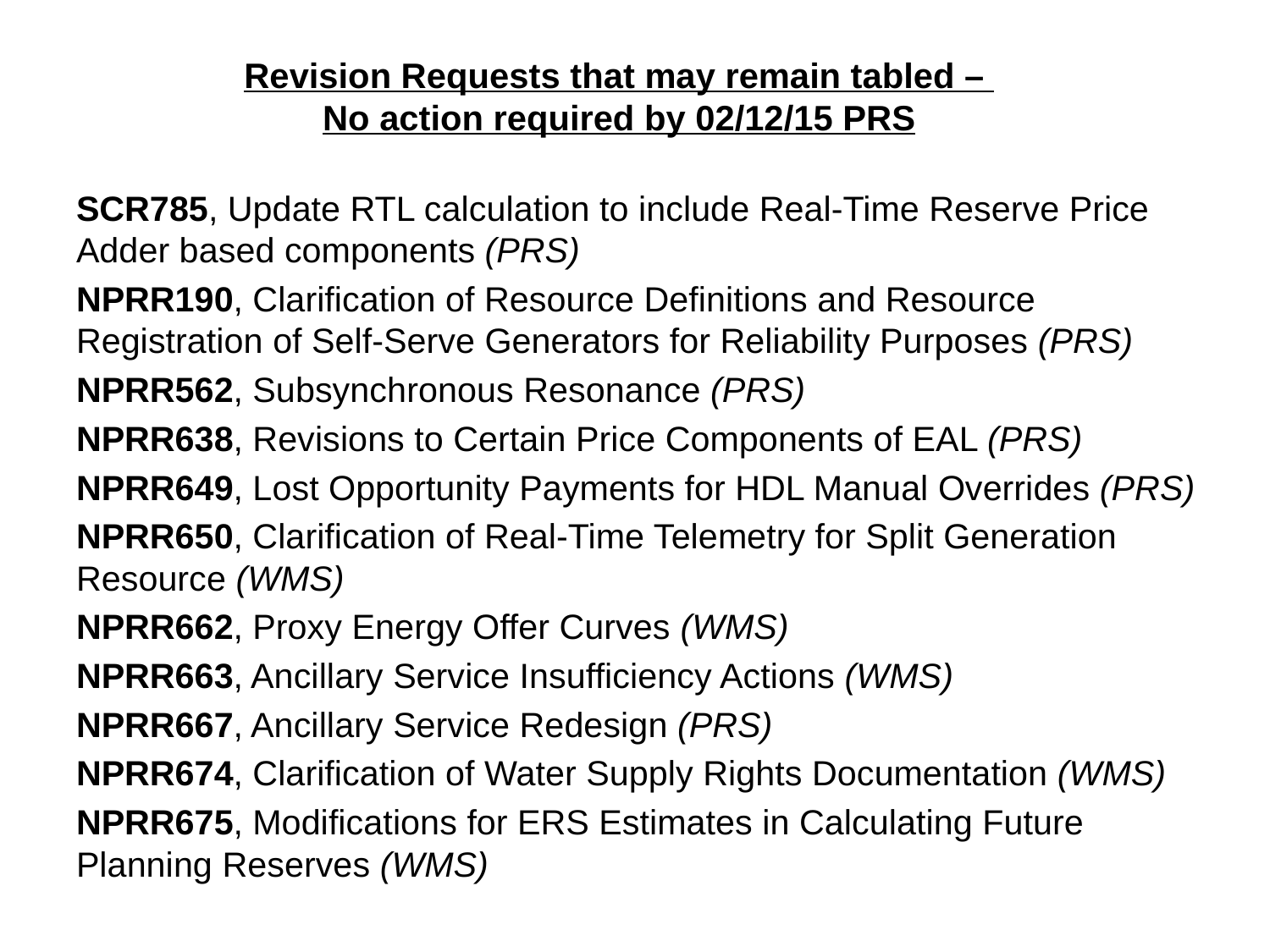

# Revision Requests that may remain tabled – No action required by 02/12/15 PRS
SCR785, Update RTL calculation to include Real-Time Reserve Price Adder based components (PRS)
NPRR190, Clarification of Resource Definitions and Resource Registration of Self-Serve Generators for Reliability Purposes (PRS)
NPRR562, Subsynchronous Resonance (PRS)
NPRR638, Revisions to Certain Price Components of EAL (PRS)
NPRR649, Lost Opportunity Payments for HDL Manual Overrides (PRS)
NPRR650, Clarification of Real-Time Telemetry for Split Generation Resource (WMS)
NPRR662, Proxy Energy Offer Curves (WMS)
NPRR663, Ancillary Service Insufficiency Actions (WMS)
NPRR667, Ancillary Service Redesign (PRS)
NPRR674, Clarification of Water Supply Rights Documentation (WMS)
NPRR675, Modifications for ERS Estimates in Calculating Future Planning Reserves (WMS)